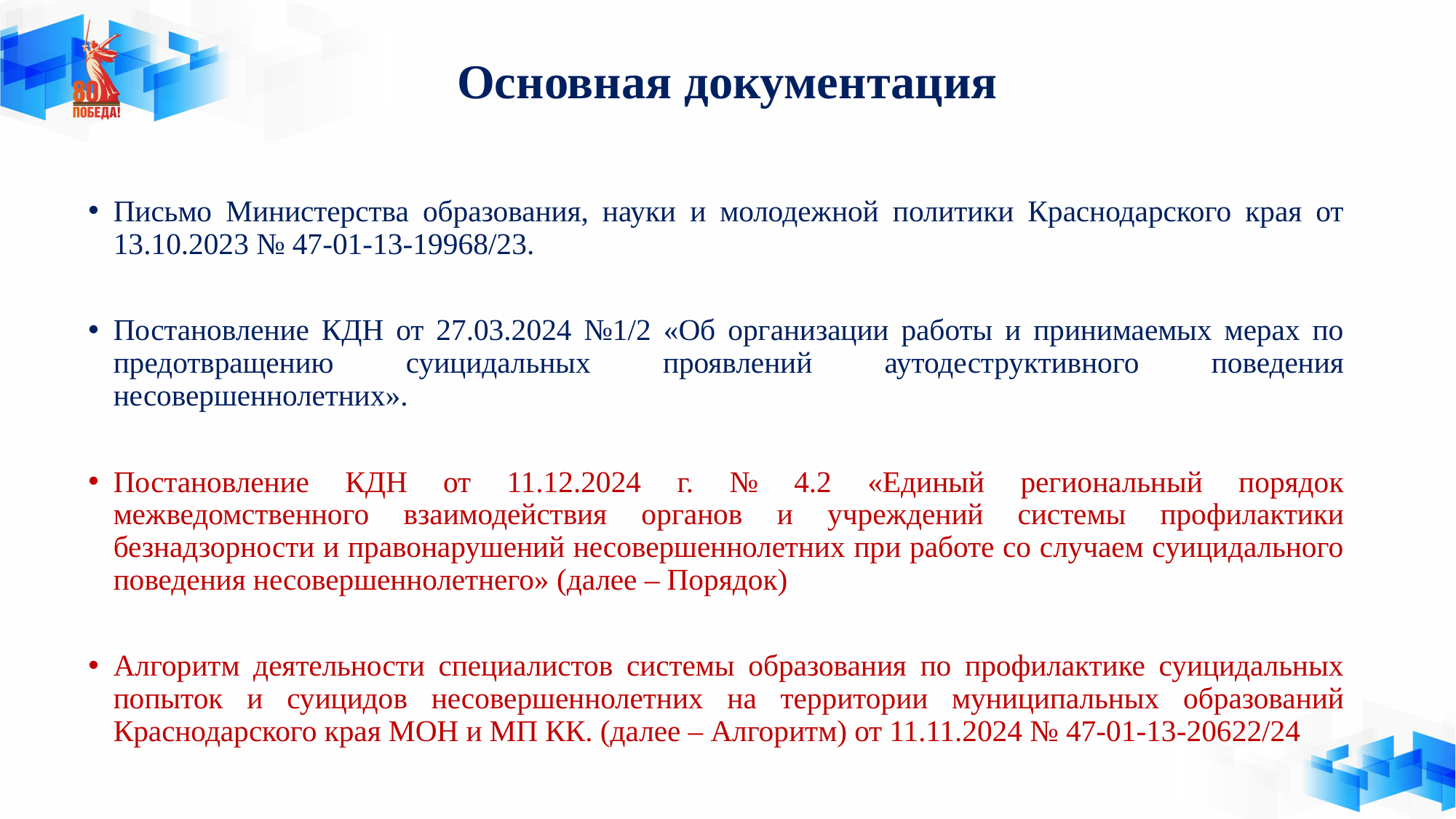

# Основная документация

Письмо Министерства образования, науки и молодежной политики Краснодарского края от 13.10.2023 № 47-01-13-19968/23.

Постановление КДН от 27.03.2024 №1/2 «Об организации работы и принимаемых мерах по предотвращению суицидальных проявлений аутодеструктивного поведения несовершеннолетних».

Постановление КДН от 11.12.2024 г. № 4.2 «Единый региональный порядок межведомственного взаимодействия органов и учреждений системы профилактики безнадзорности и правонарушений несовершеннолетних при работе со случаем суицидального поведения несовершеннолетнего» (далее – Порядок)

Алгоритм деятельности специалистов системы образования по профилактике суицидальных попыток и суицидов несовершеннолетних на территории муниципальных образований Краснодарского края МОН и МП КК. (далее – Алгоритм) от 11.11.2024 № 47-01-13-20622/24